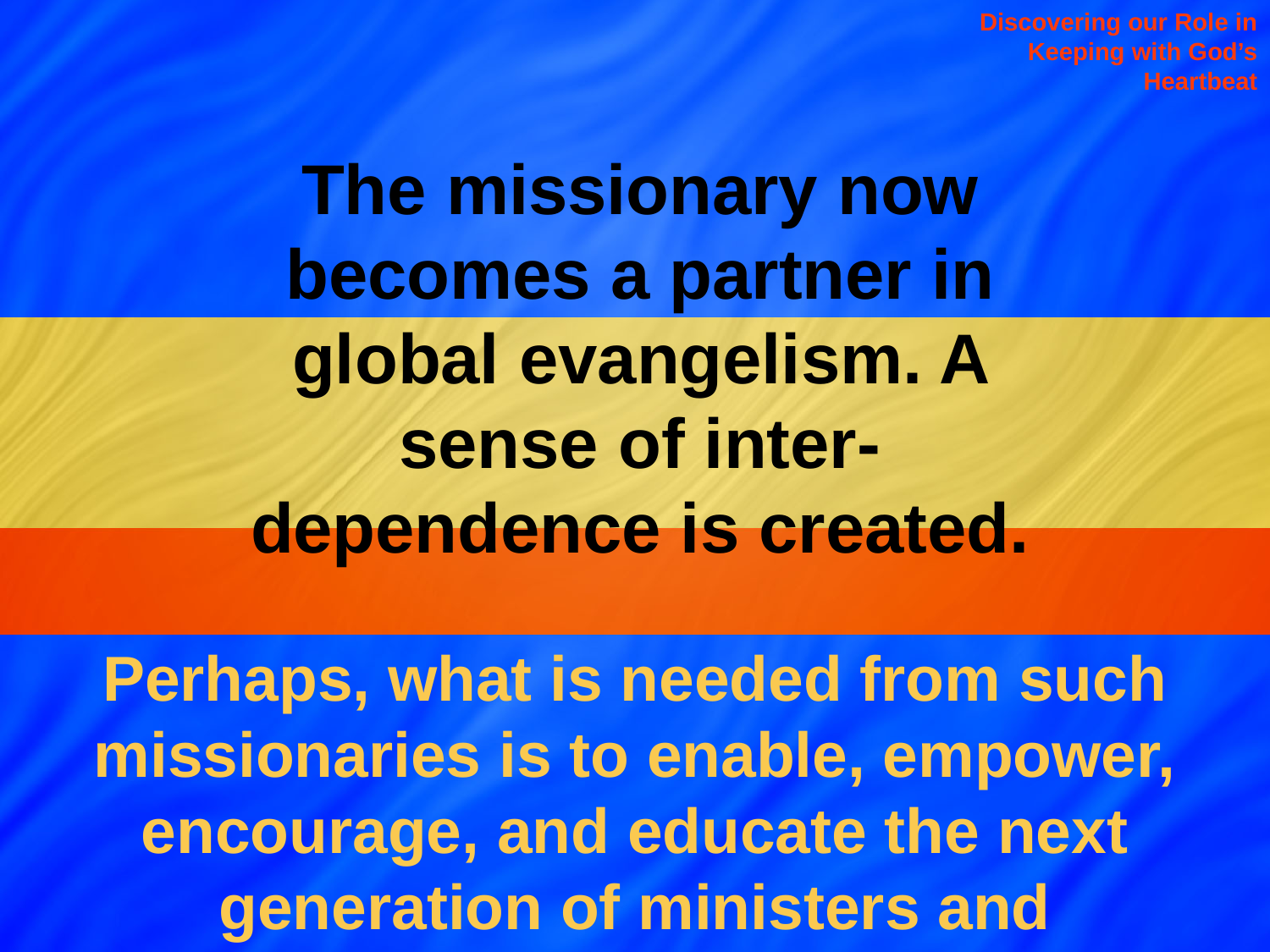

Discovering our Role in Keeping with God’s Heartbeat
The missionary now becomes a partner in global evangelism. A sense of inter-dependence is created.
Perhaps, what is needed from such missionaries is to enable, empower, encourage, and educate the next generation of ministers and missionaries.